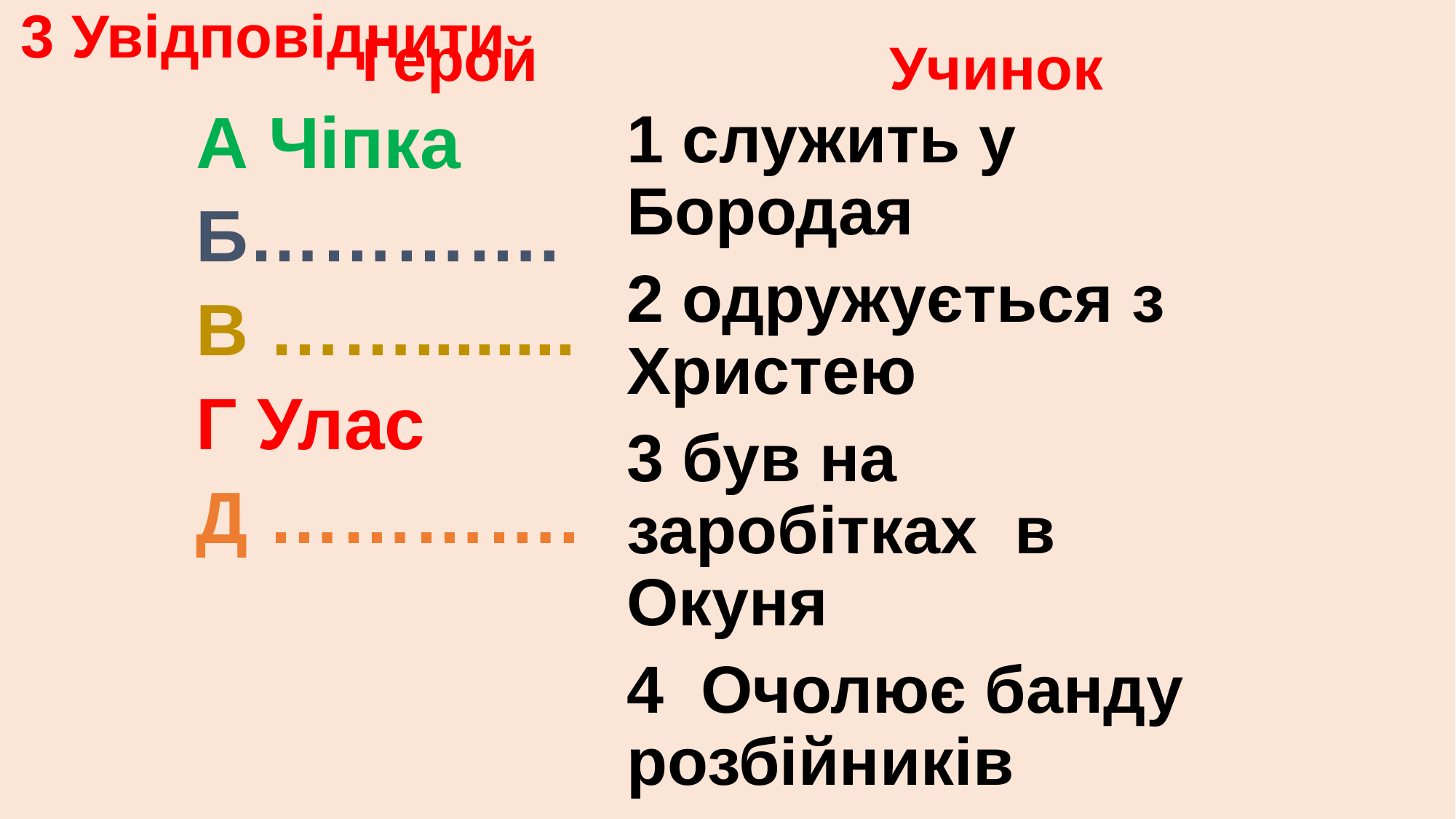

# 3 Увідповіднити
Герой
Учинок
А Чіпка
Б………….
В ……........
Г Улас
Д ………….
1 служить у Бородая
2 одружується з Христею
3 був на заробітках  в Окуня
4  Очолює банду розбійників